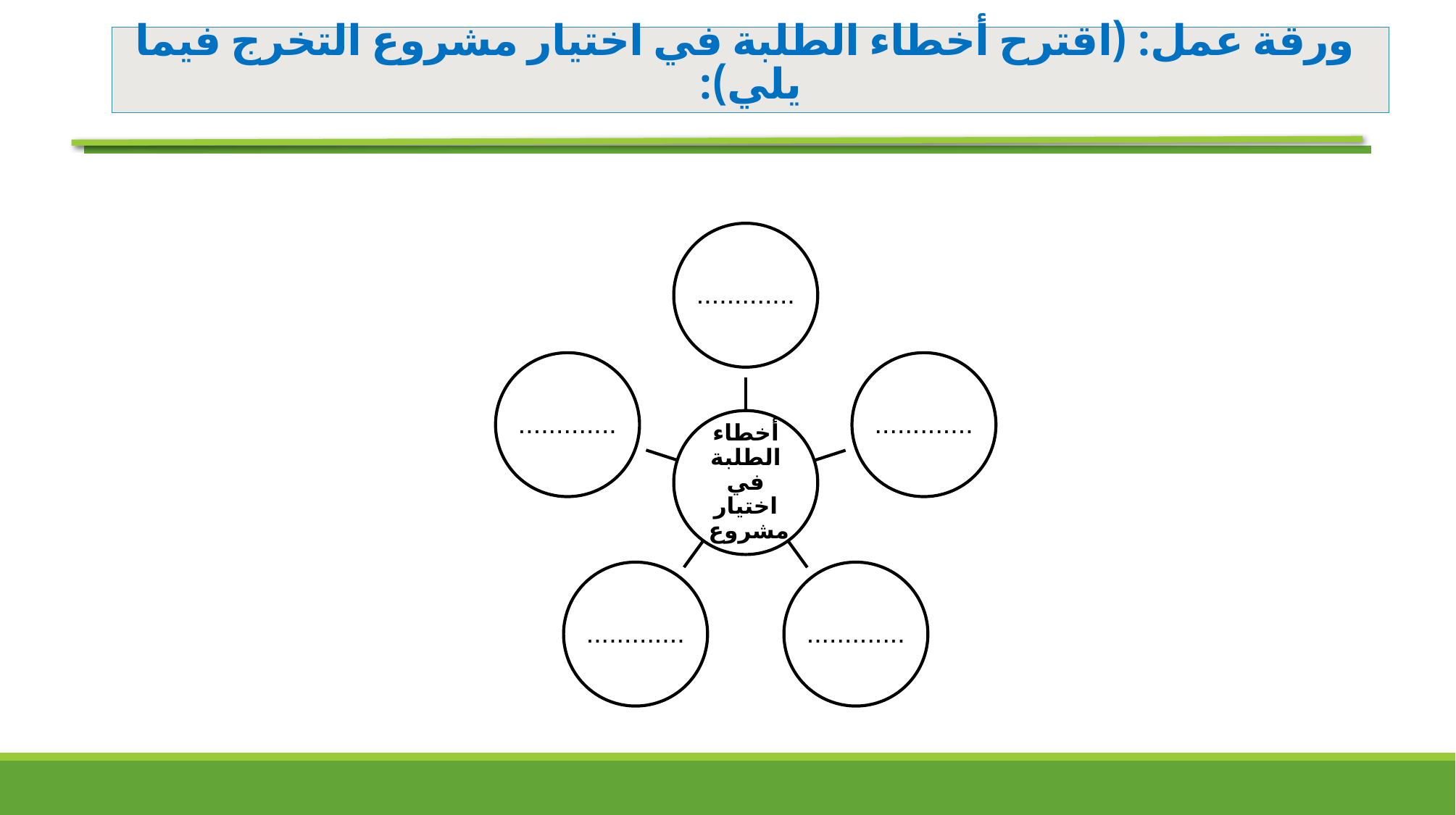

# ورقة عمل: (اقترح أخطاء الطلبة في اختيار مشروع التخرج فيما يلي):
أخطاء الطلبة في اختيار مشروع

.............

.............

.............

.............

.............